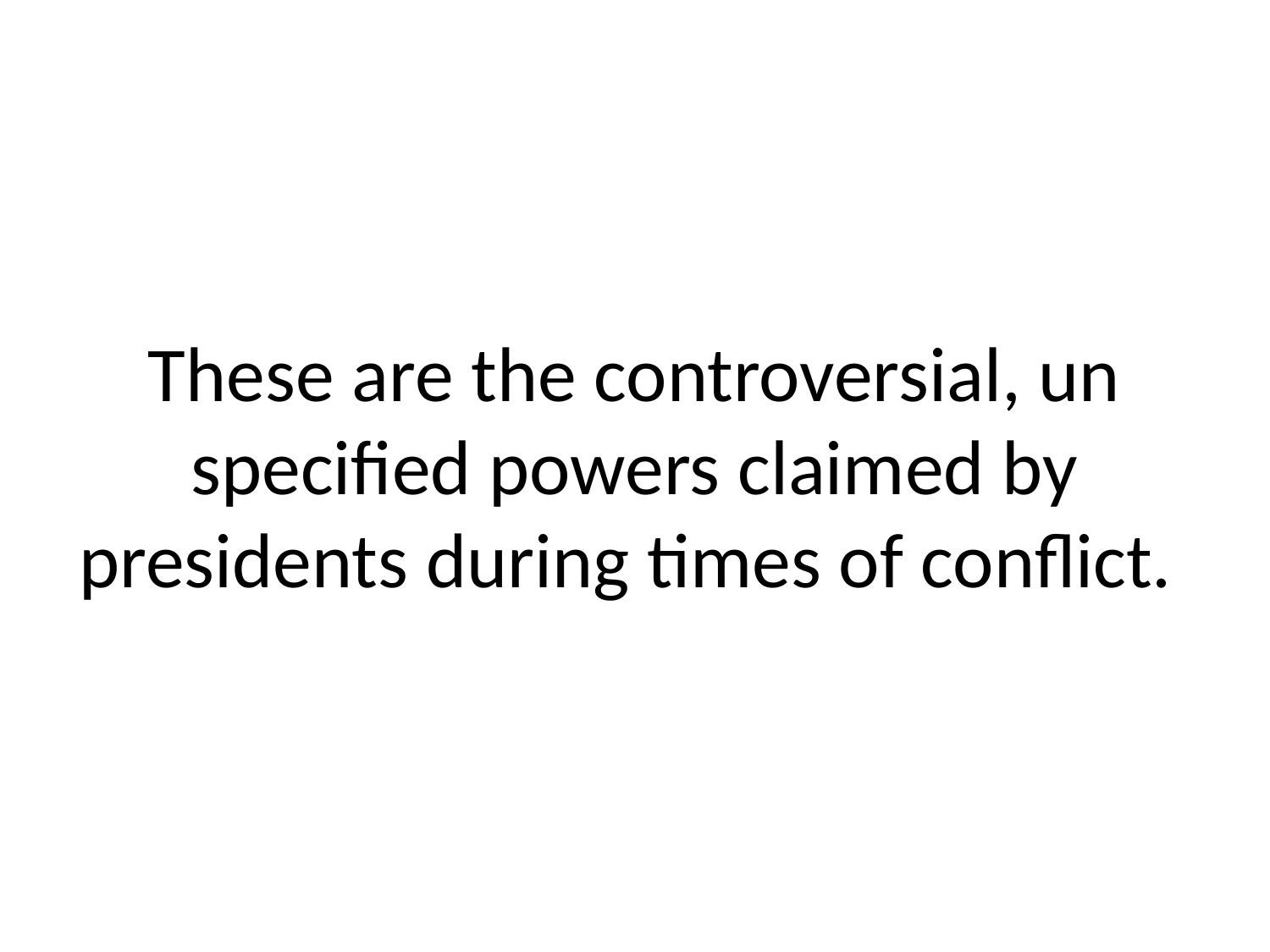

# These are the controversial, un specified powers claimed by presidents during times of conflict.